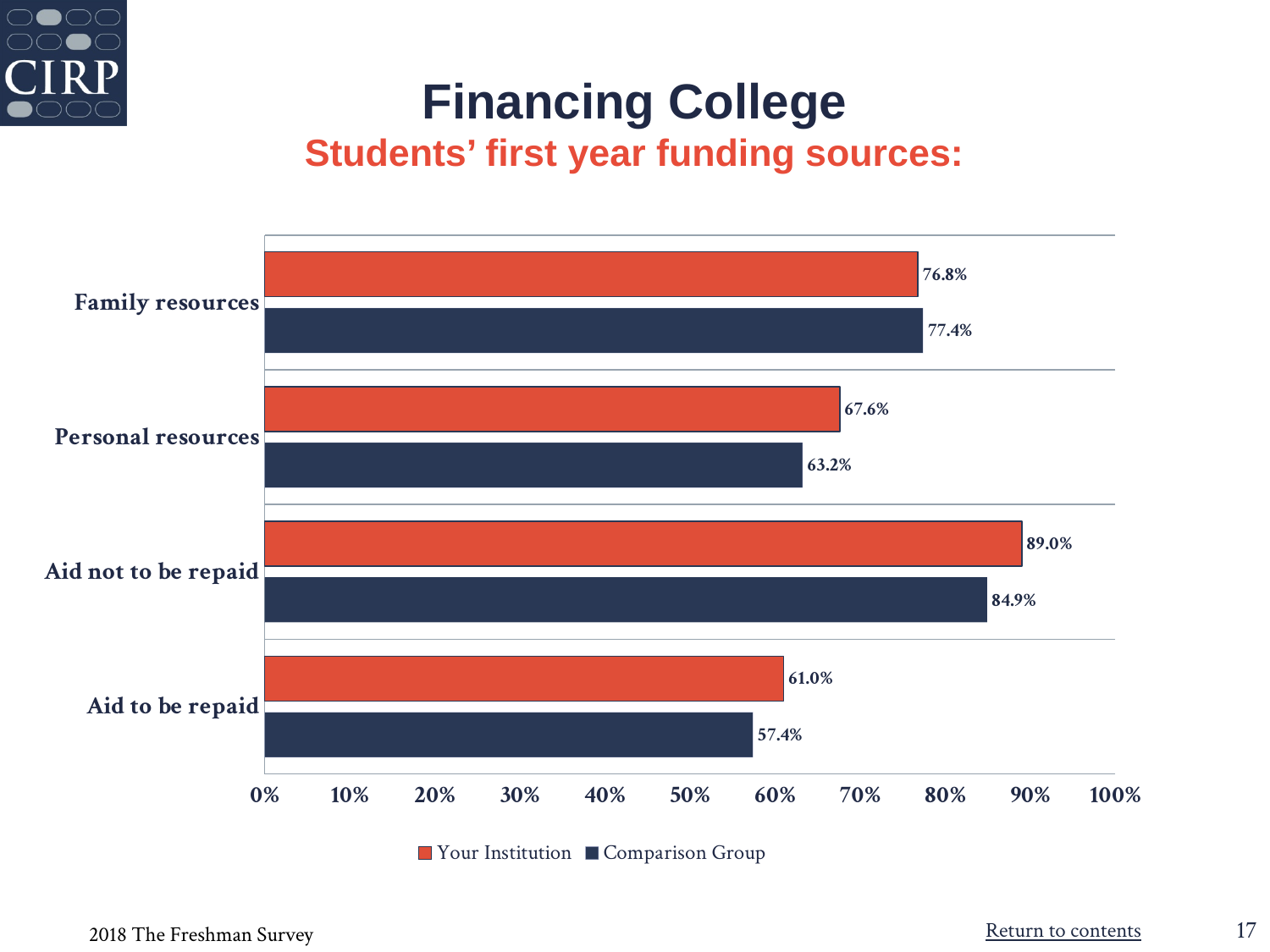

Financing College
Students’ first year funding sources:

### Chart

| Category | Comparison Group | Your Institution |
|---|---|---|
| Aid to be repaid | 0.574 | 0.61 |
| Aid not to be repaid | 0.849 | 0.89 |
| Personal resources | 0.632 | 0.676 |
| Family resources | 0.774 | 0.768 |
2018 The Freshman Survey
17